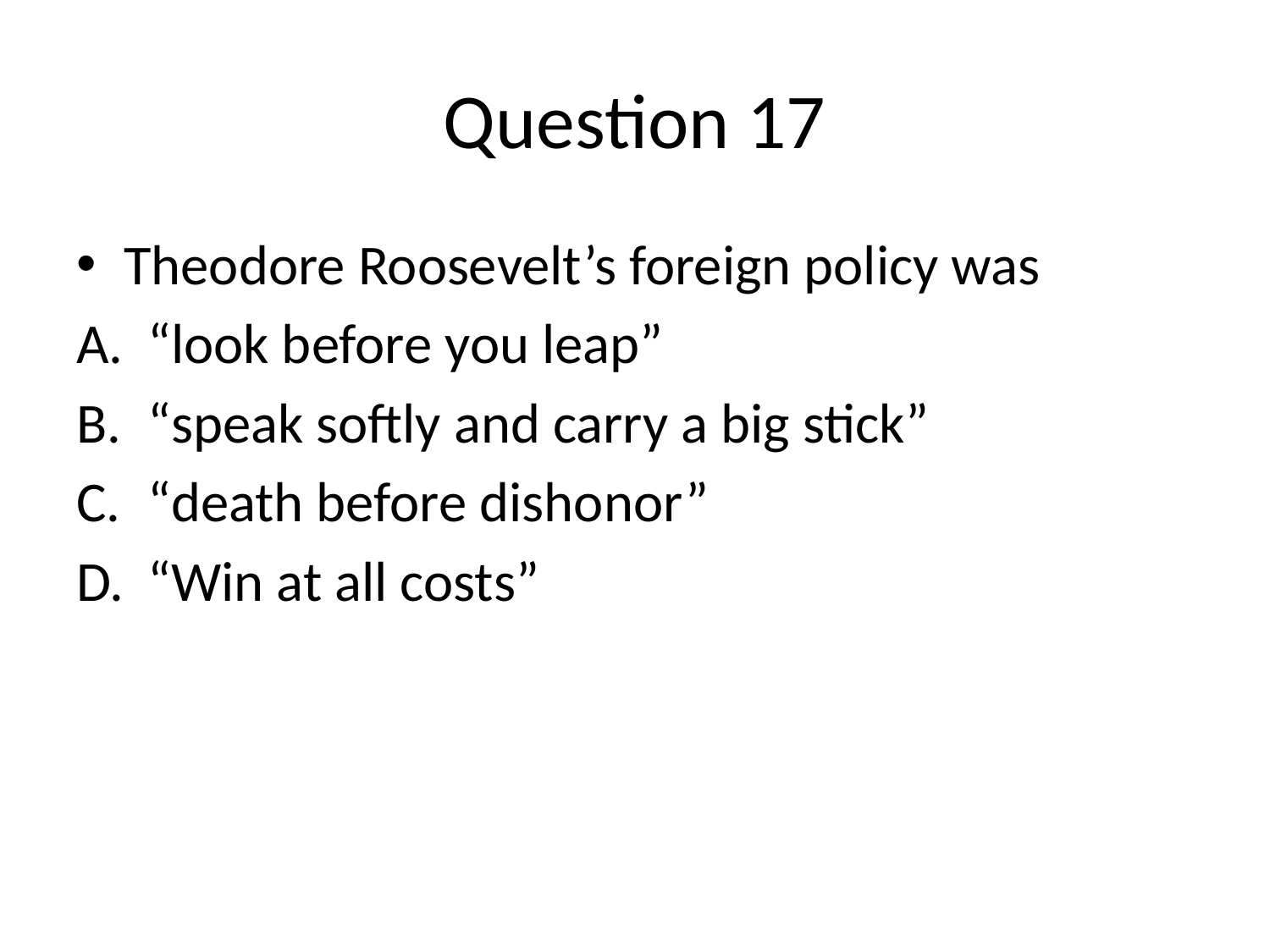

# Question 17
Theodore Roosevelt’s foreign policy was
“look before you leap”
“speak softly and carry a big stick”
“death before dishonor”
“Win at all costs”